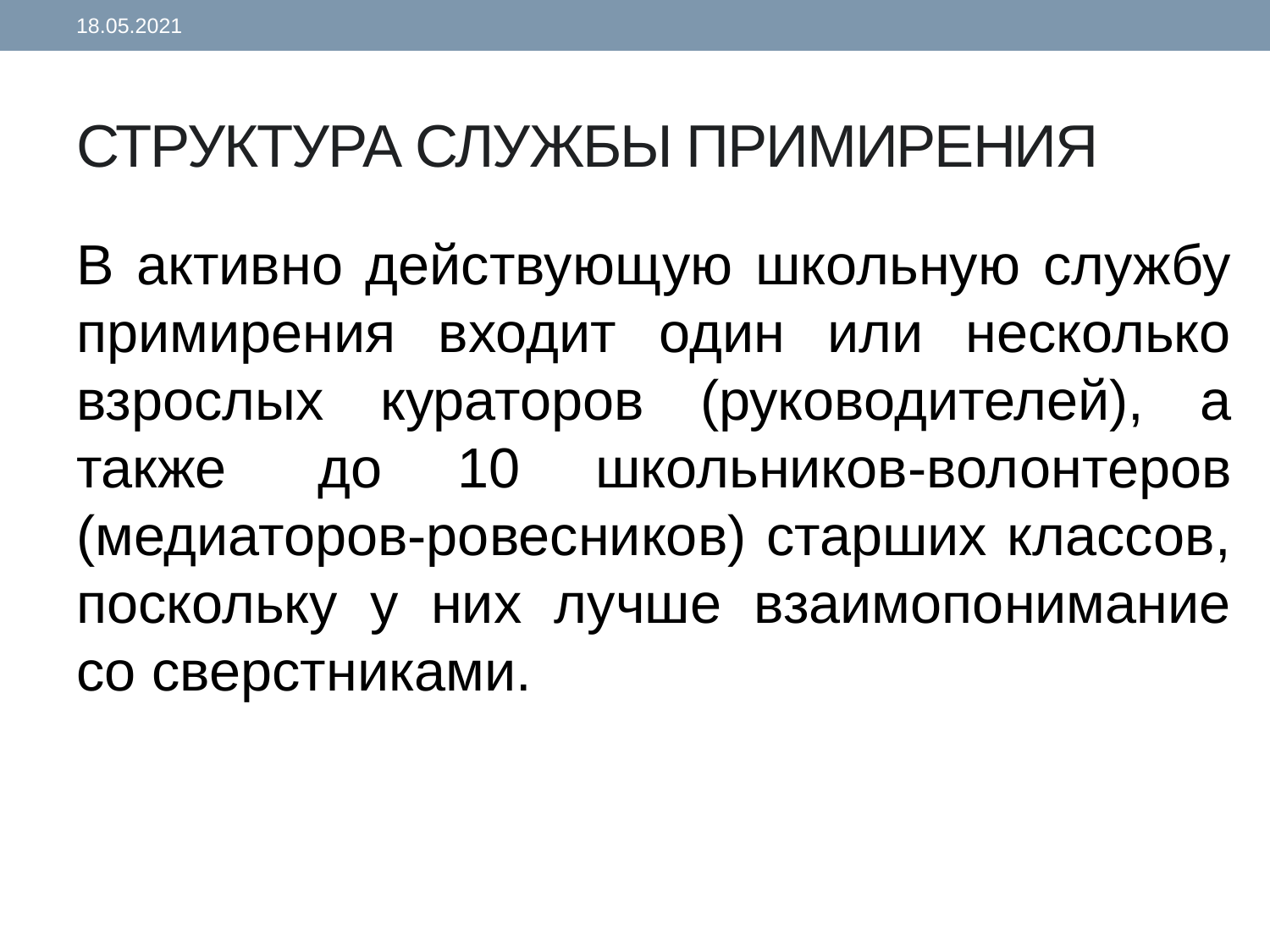

18.05.2021
# СТРУКТУРА СЛУЖБЫ ПРИМИРЕНИЯ
В активно действующую школьную службу примирения входит один или несколько взрослых кураторов (руководителей), а также  до 10 школьников-волонтеров (медиаторов-ровесников) старших классов, поскольку у них лучше взаимопонимание со сверстниками.